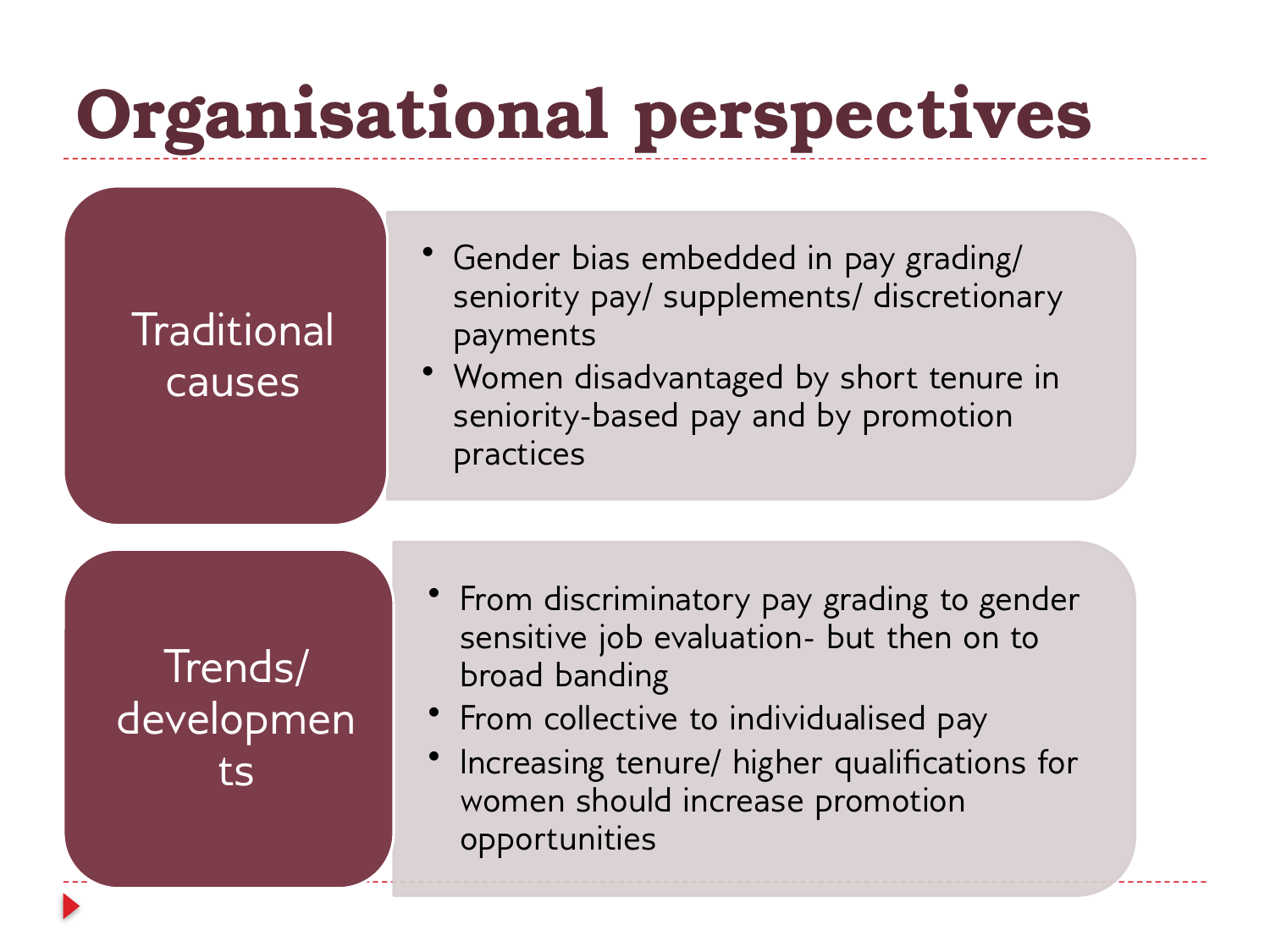

# Organisational perspectives
Gender bias embedded in pay grading/ seniority pay/ supplements/ discretionary payments
Women disadvantaged by short tenure in seniority-based pay and by promotion practices
Traditional causes
From discriminatory pay grading to gender sensitive job evaluation- but then on to broad banding
From collective to individualised pay
Increasing tenure/ higher qualifications for women should increase promotion opportunities
Trends/ developments